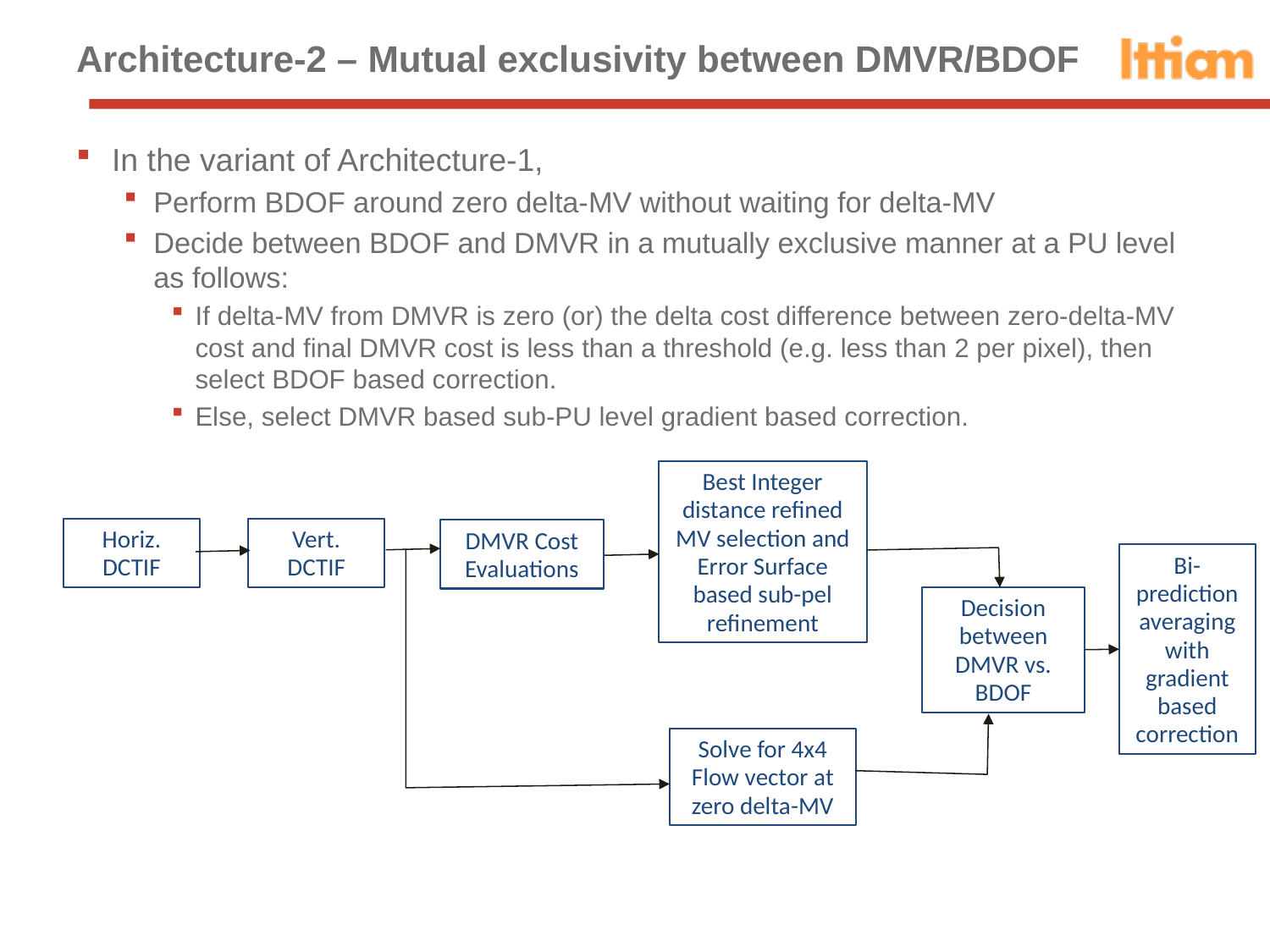

# Architecture-2 – Mutual exclusivity between DMVR/BDOF
In the variant of Architecture-1,
Perform BDOF around zero delta-MV without waiting for delta-MV
Decide between BDOF and DMVR in a mutually exclusive manner at a PU level as follows:
If delta-MV from DMVR is zero (or) the delta cost difference between zero-delta-MV cost and final DMVR cost is less than a threshold (e.g. less than 2 per pixel), then select BDOF based correction.
Else, select DMVR based sub-PU level gradient based correction.
Best Integer distance refined MV selection and Error Surface based sub-pel refinement
Horiz. DCTIF
Vert. DCTIF
DMVR Cost Evaluations
Bi-prediction averaging with gradient based correction

Decision between DMVR vs. BDOF

Solve for 4x4 Flow vector at zero delta-MV